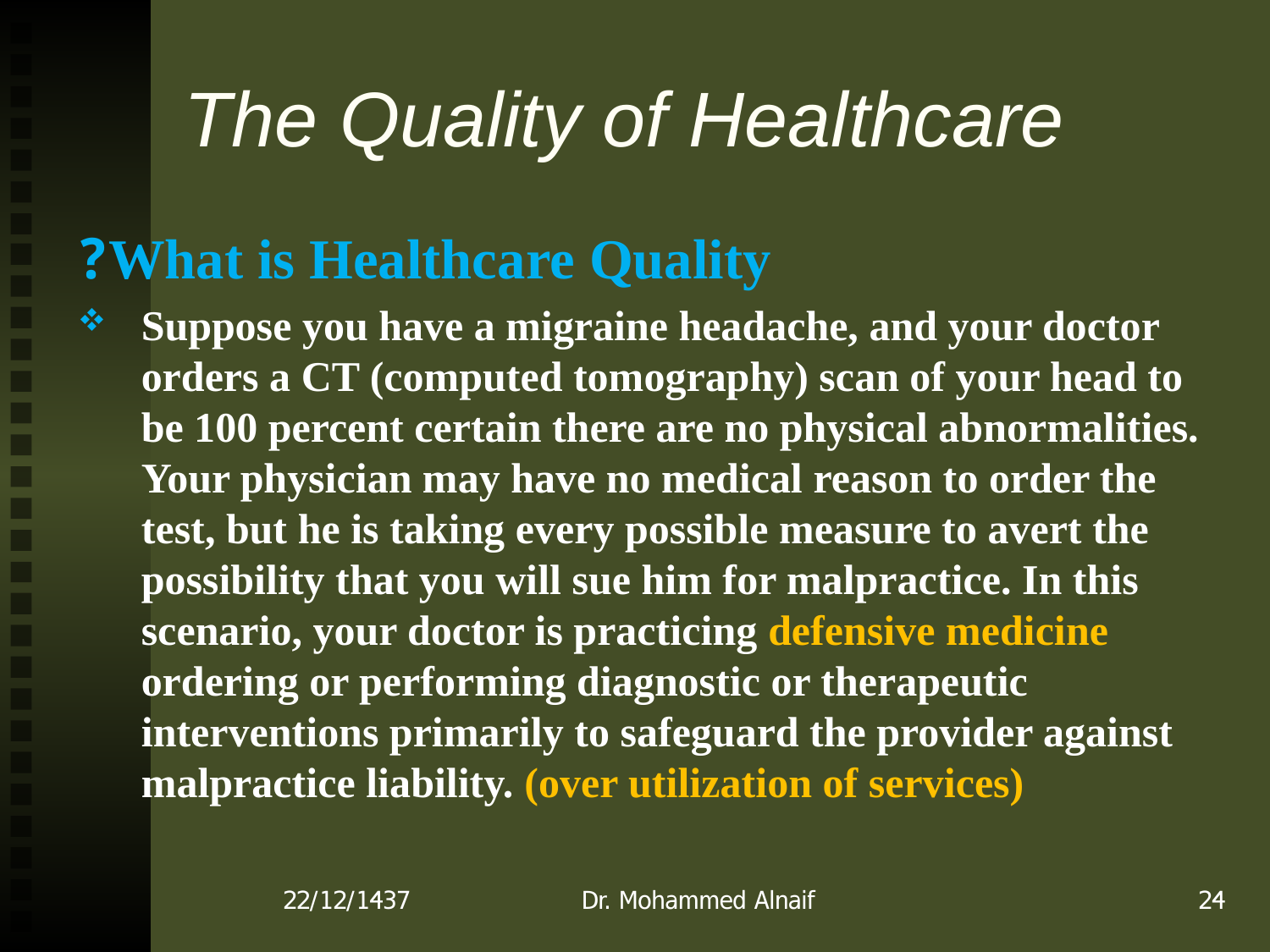

# The Quality of Healthcare
What is Healthcare Quality?
Suppose you have a migraine headache, and your doctor orders a CT (computed tomography) scan of your head to be 100 percent certain there are no physical abnormalities. Your physician may have no medical reason to order the test, but he is taking every possible measure to avert the possibility that you will sue him for malpractice. In this scenario, your doctor is practicing defensive medicine ordering or performing diagnostic or therapeutic interventions primarily to safeguard the provider against malpractice liability. (over utilization of services)
22/12/1437
Dr. Mohammed Alnaif
24